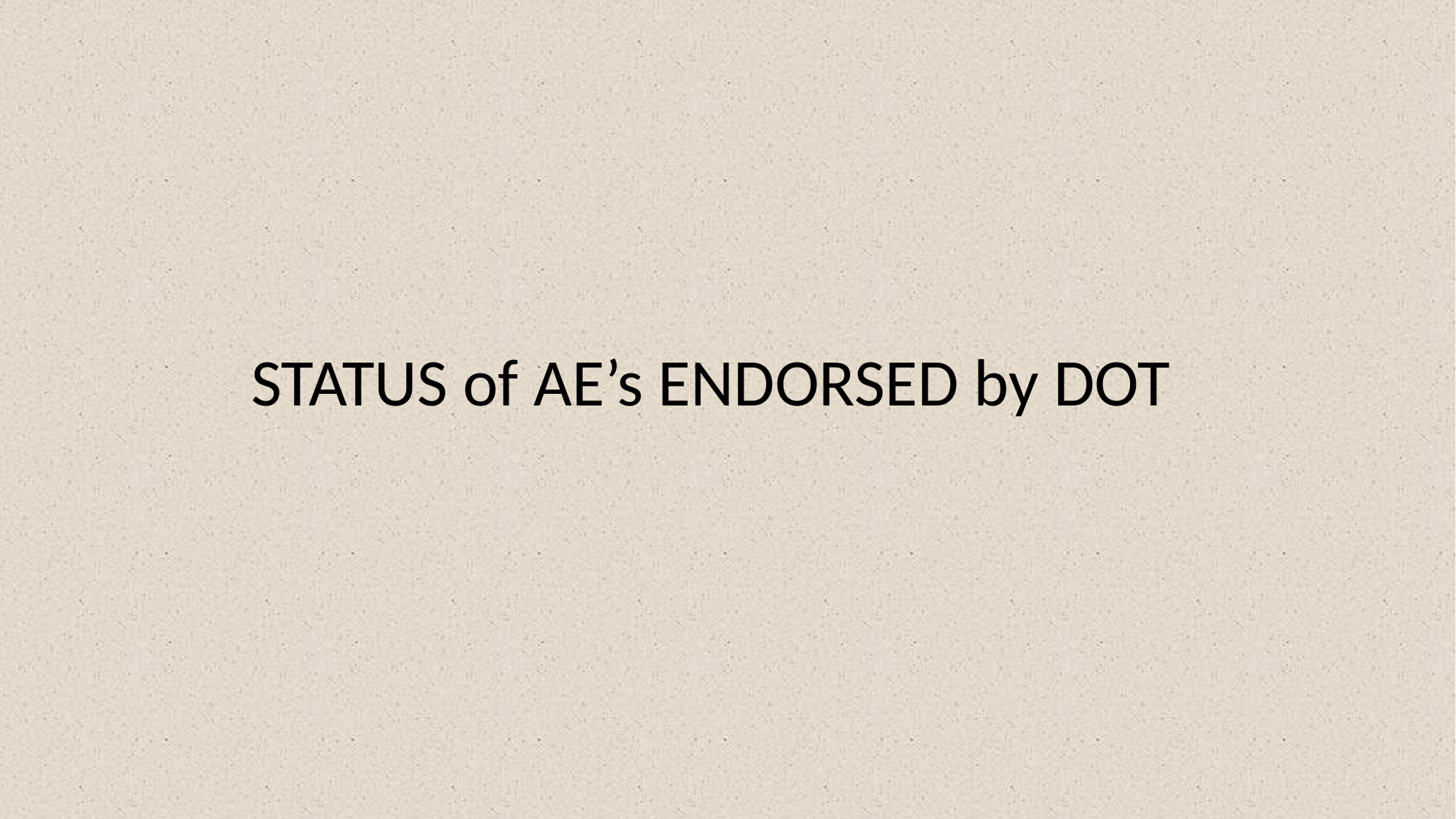

# STATUS of AE’s ENDORSED by DOT